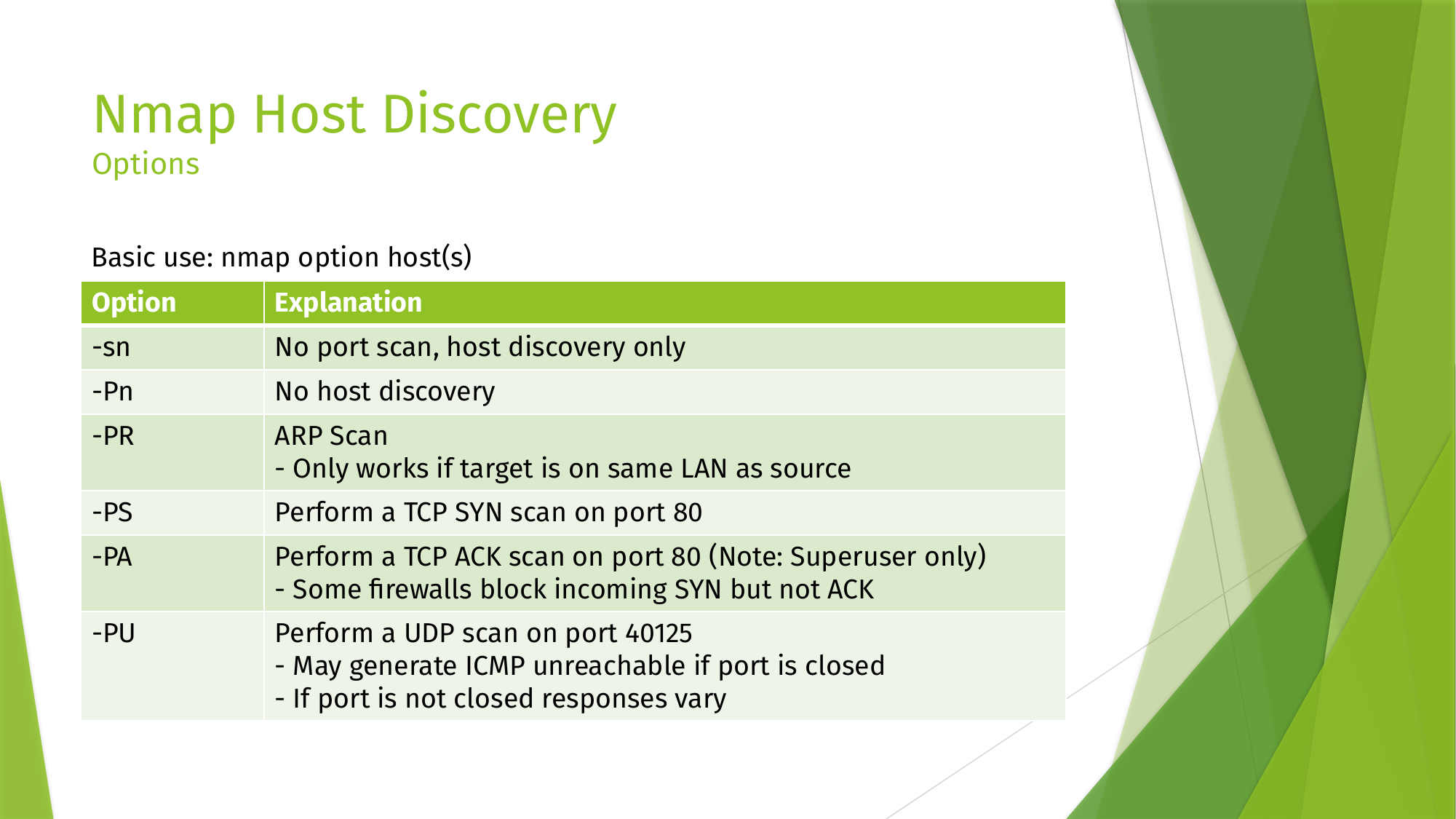

# Nmap Host Discovery Options
Basic use: nmap option host(s)
| Option | Explanation |
| --- | --- |
| -sn | No port scan, host discovery only |
| -Pn | No host discovery |
| -PR | ARP Scan - Only works if target is on same LAN as source |
| -PS | Perform a TCP SYN scan on port 80 |
| -PA | Perform a TCP ACK scan on port 80 (Note: Superuser only) - Some firewalls block incoming SYN but not ACK |
| -PU | Perform a UDP scan on port 40125 - May generate ICMP unreachable if port is closed - If port is not closed responses vary |